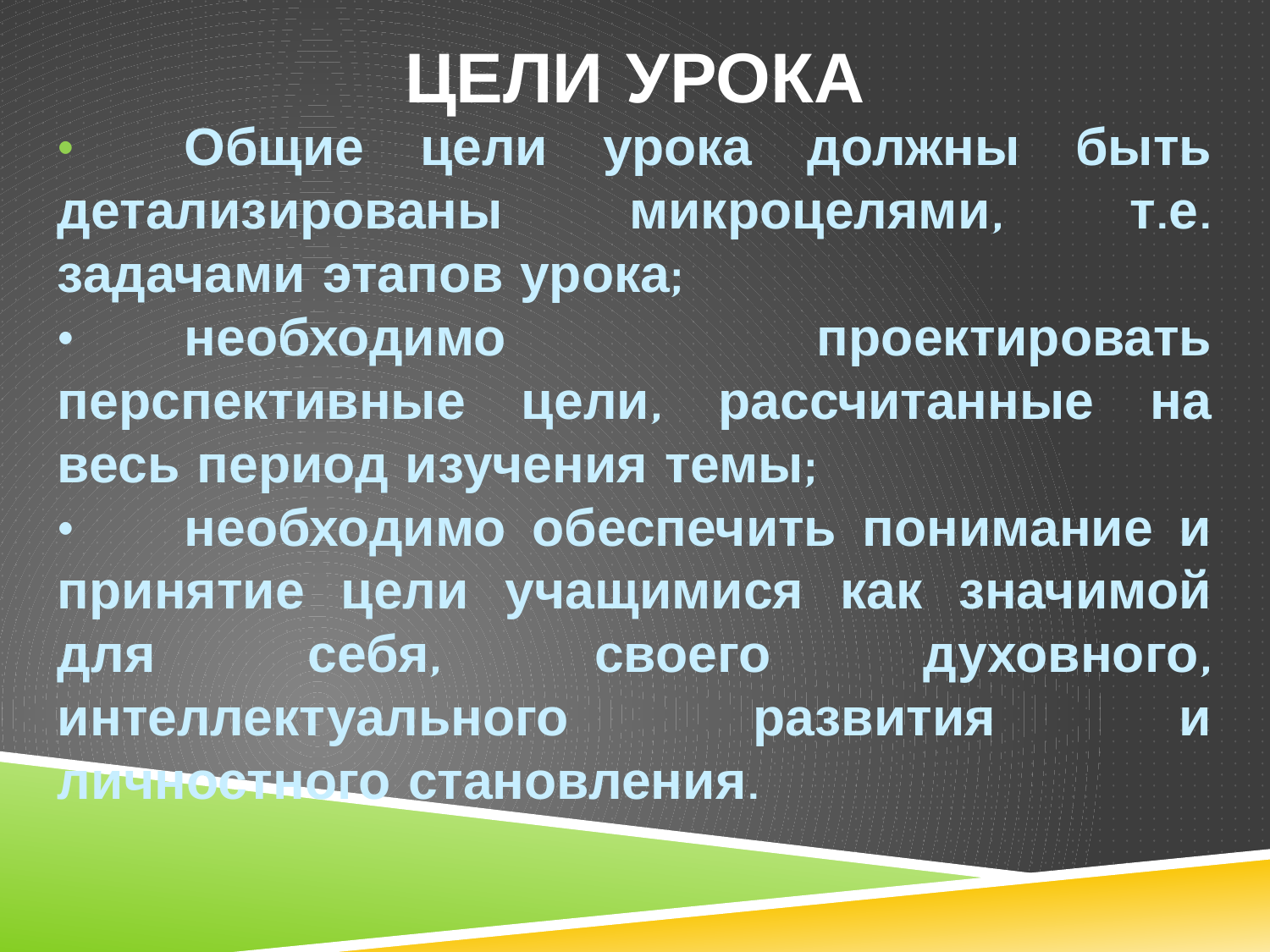

ЦЕЛИ УРОКА
•	Общие цели урока должны быть детализированы микроцелями, т.е. задачами этапов урока;
•	необходимо проектировать перспективные цели, рассчитанные на весь период изучения темы;
•	необходимо обеспечить понимание и принятие цели учащимися как значимой для себя, своего духовного, интеллектуального развития и личностного становления.